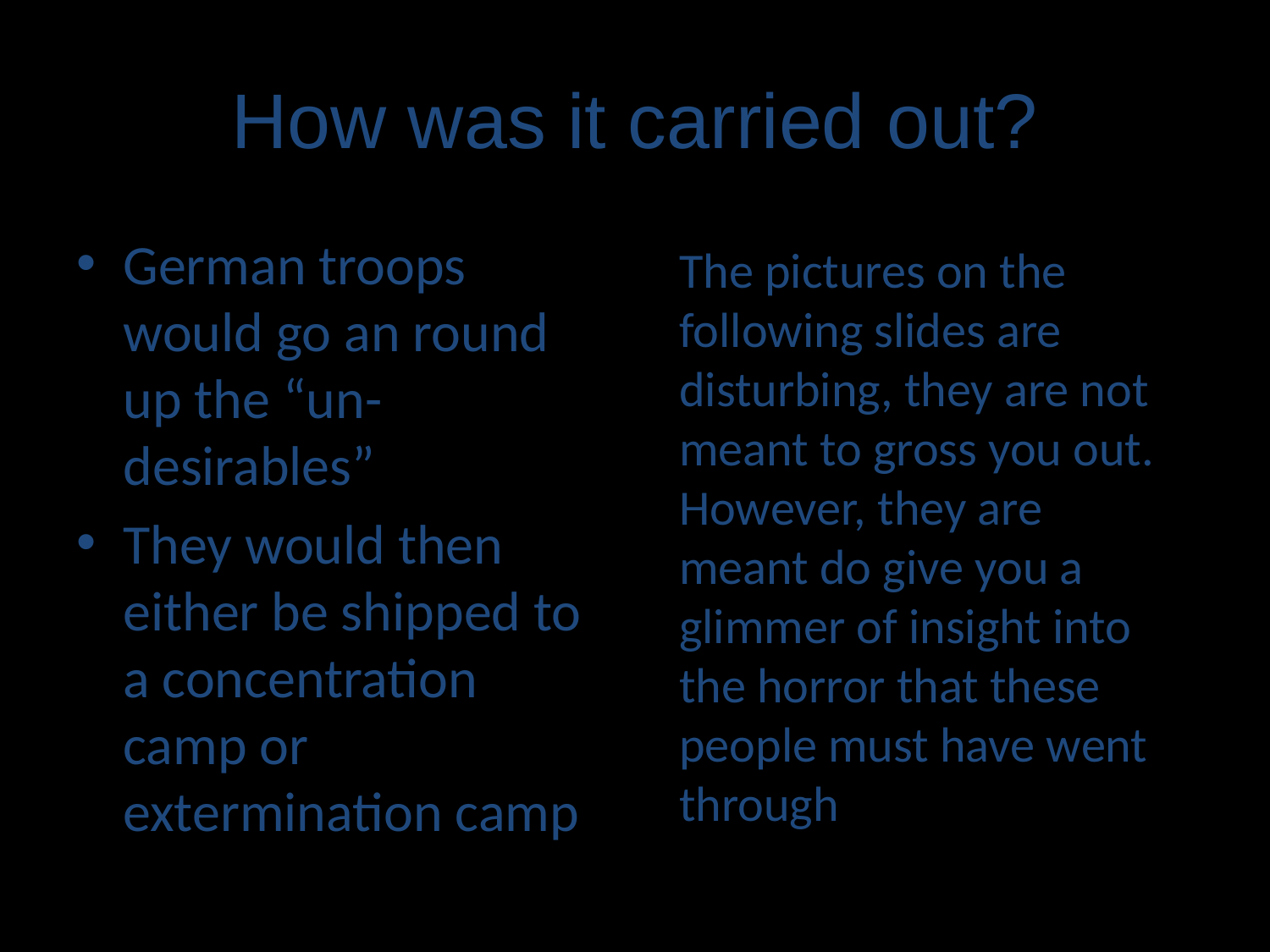

# How was it carried out?
German troops would go an round up the “un-desirables”
They would then either be shipped to a concentration camp or extermination camp
The pictures on the following slides are disturbing, they are not meant to gross you out. However, they are meant do give you a glimmer of insight into the horror that these people must have went through